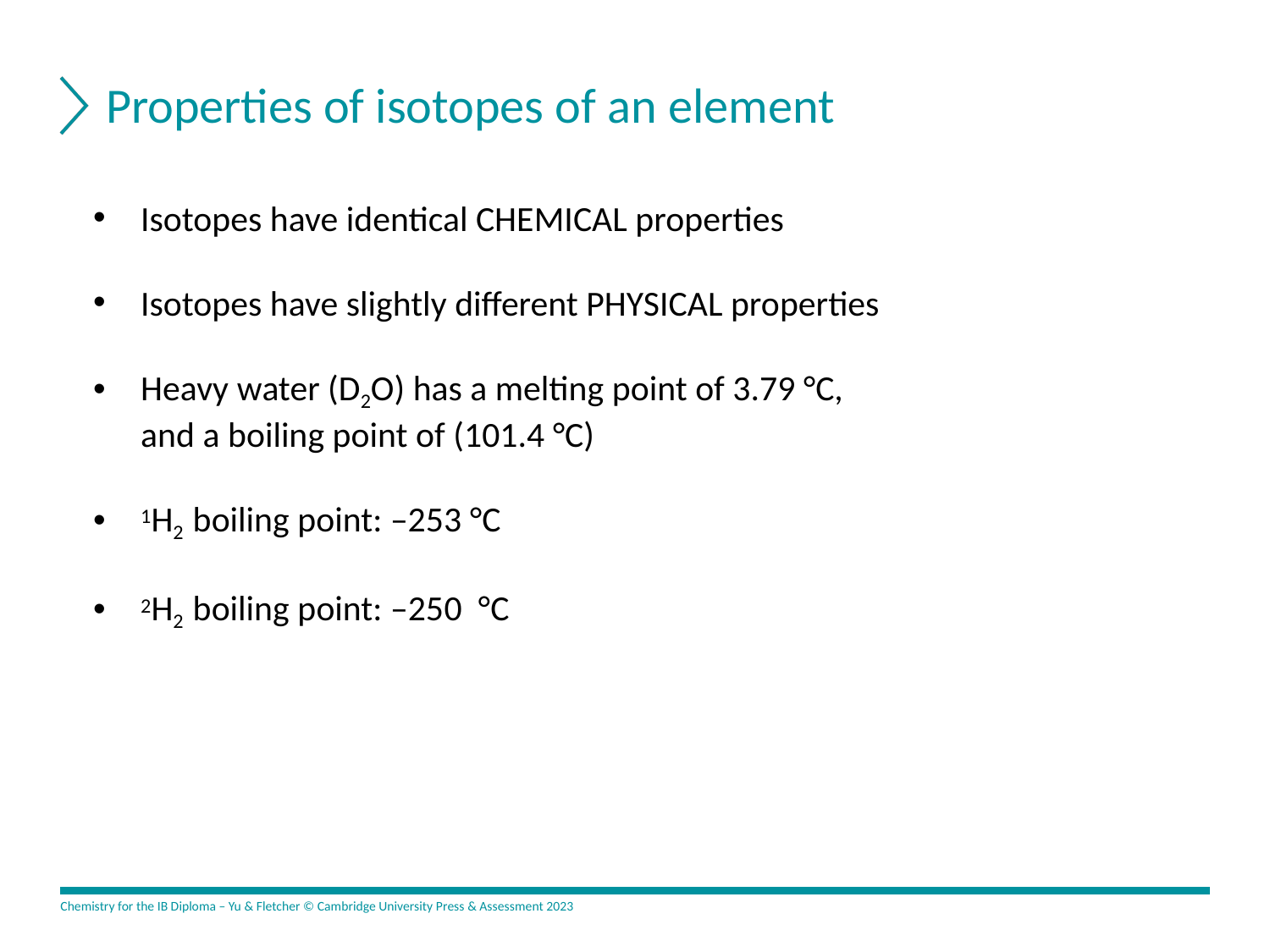

# Properties of isotopes of an element
Isotopes have identical CHEMICAL properties
Isotopes have slightly different PHYSICAL properties
Heavy water (D2O) has a melting point of 3.79 °C,
and a boiling point of (101.4 °C)
1H2  boiling point: –253 °C
2H2  boiling point: –250  °C